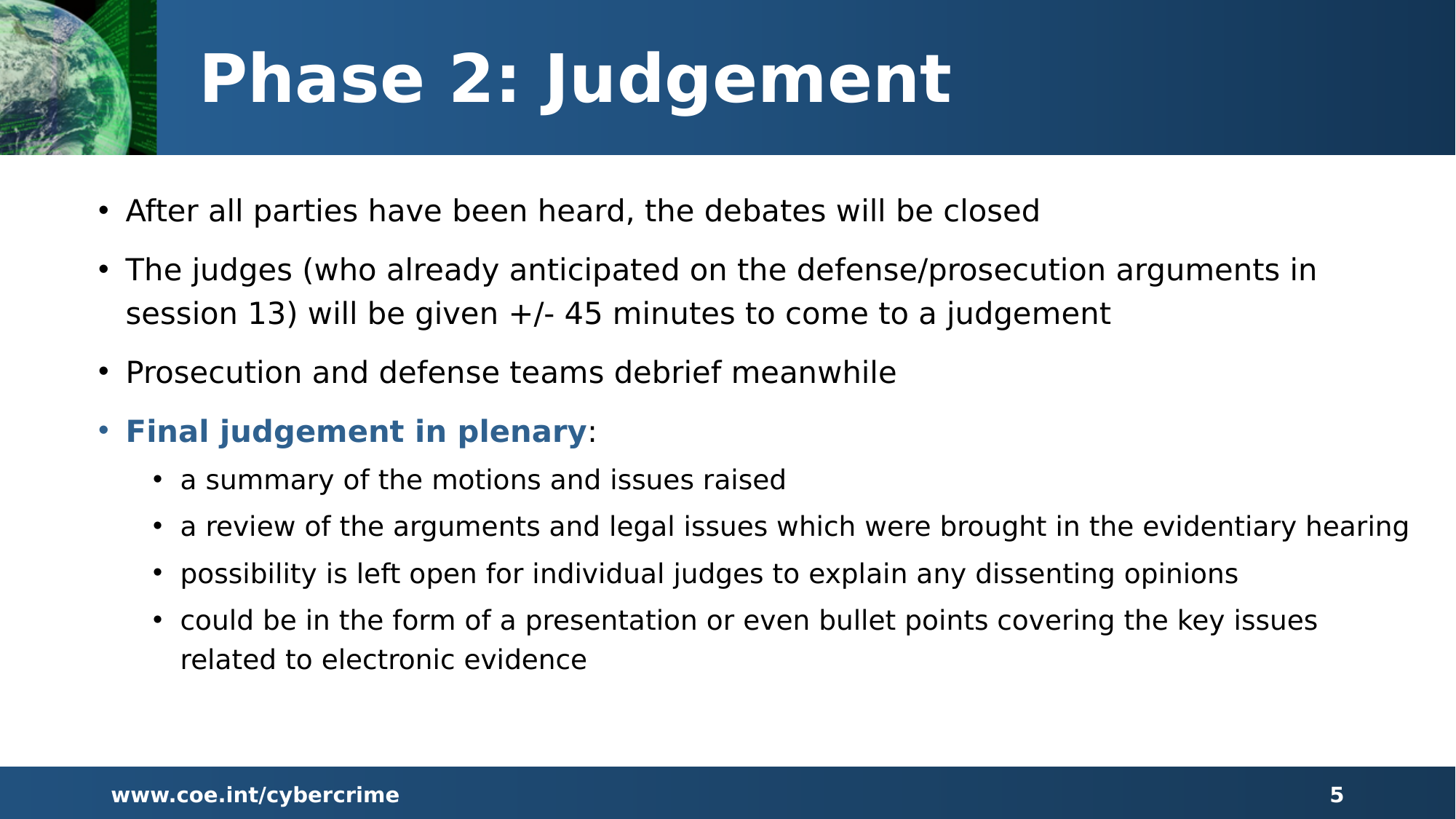

# Phase 2: Judgement
After all parties have been heard, the debates will be closed
The judges (who already anticipated on the defense/prosecution arguments in session 13) will be given +/- 45 minutes to come to a judgement
Prosecution and defense teams debrief meanwhile
Final judgement in plenary:
a summary of the motions and issues raised
a review of the arguments and legal issues which were brought in the evidentiary hearing
possibility is left open for individual judges to explain any dissenting opinions
could be in the form of a presentation or even bullet points covering the key issues related to electronic evidence
www.coe.int/cybercrime
5